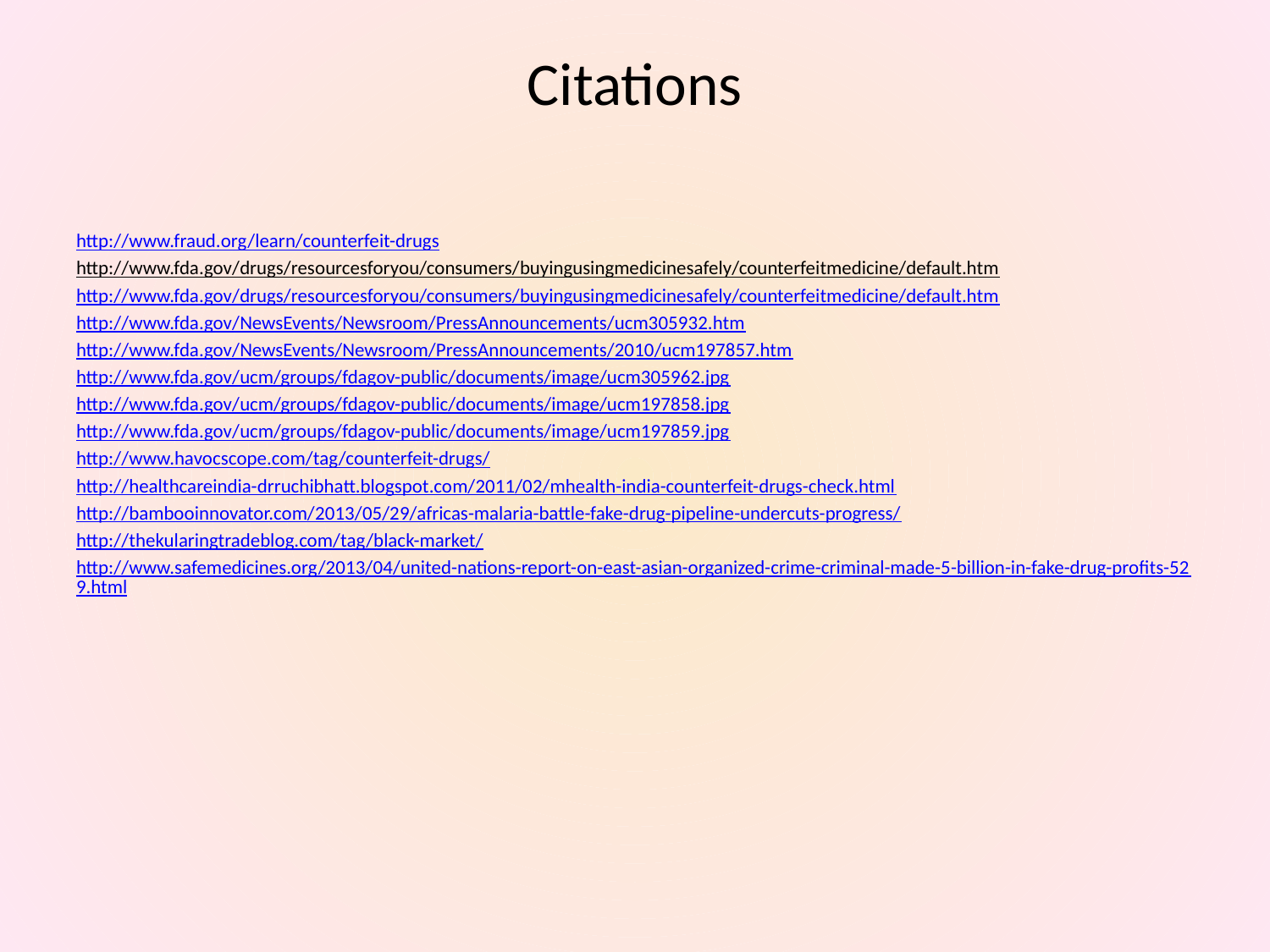

# Citations
http://www.fraud.org/learn/counterfeit-drugs
http://www.fda.gov/drugs/resourcesforyou/consumers/buyingusingmedicinesafely/counterfeitmedicine/default.htm
http://www.fda.gov/drugs/resourcesforyou/consumers/buyingusingmedicinesafely/counterfeitmedicine/default.htm
http://www.fda.gov/NewsEvents/Newsroom/PressAnnouncements/ucm305932.htm
http://www.fda.gov/NewsEvents/Newsroom/PressAnnouncements/2010/ucm197857.htm
http://www.fda.gov/ucm/groups/fdagov-public/documents/image/ucm305962.jpg
http://www.fda.gov/ucm/groups/fdagov-public/documents/image/ucm197858.jpg
http://www.fda.gov/ucm/groups/fdagov-public/documents/image/ucm197859.jpg
http://www.havocscope.com/tag/counterfeit-drugs/
http://healthcareindia-drruchibhatt.blogspot.com/2011/02/mhealth-india-counterfeit-drugs-check.html
http://bambooinnovator.com/2013/05/29/africas-malaria-battle-fake-drug-pipeline-undercuts-progress/
http://thekularingtradeblog.com/tag/black-market/
http://www.safemedicines.org/2013/04/united-nations-report-on-east-asian-organized-crime-criminal-made-5-billion-in-fake-drug-profits-529.html